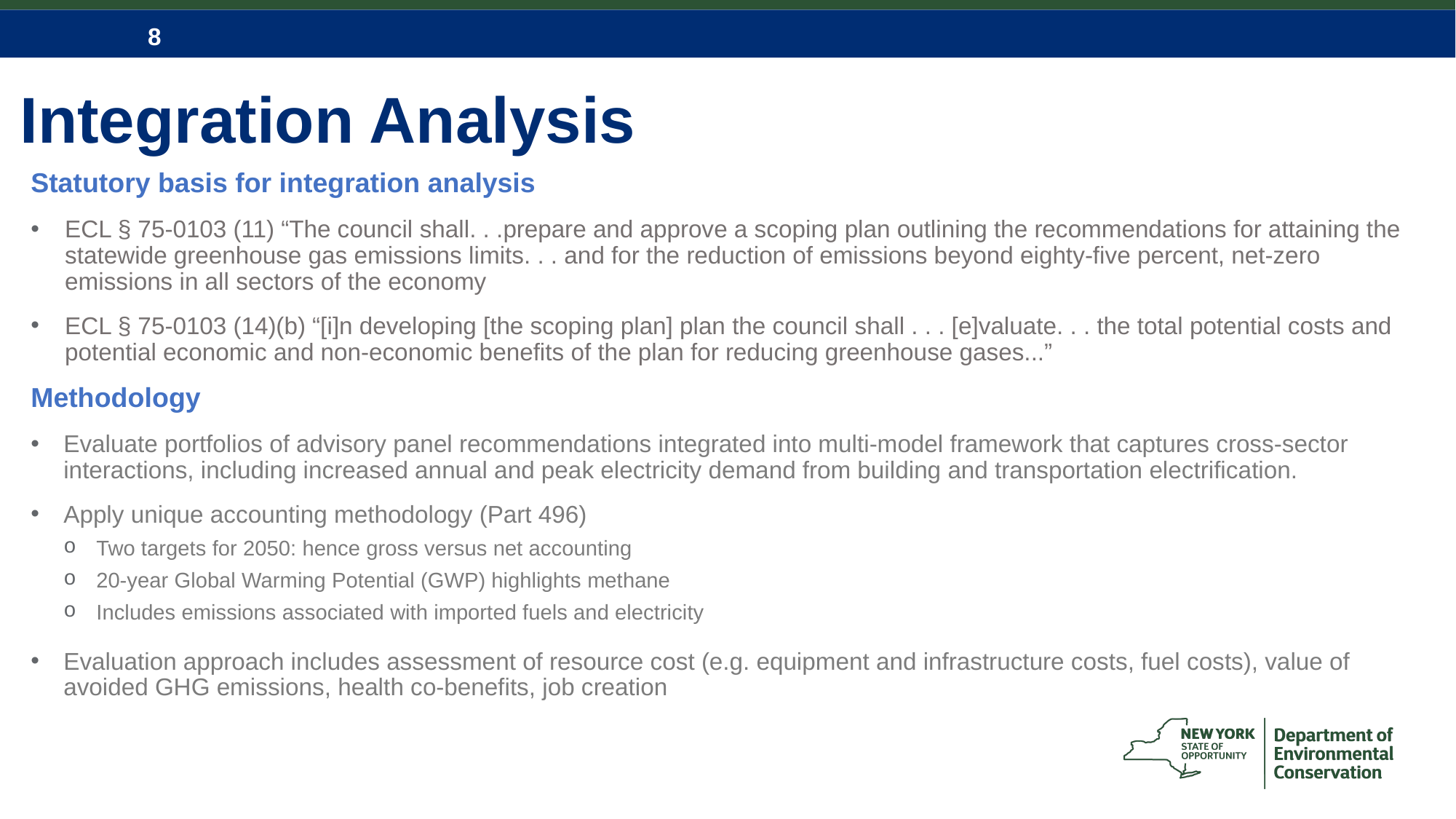

# Integration Analysis
Statutory basis for integration analysis
ECL § 75-0103 (11) “The council shall. . .prepare and approve a scoping plan outlining the recommendations for attaining the statewide greenhouse gas emissions limits. . . and for the reduction of emissions beyond eighty-five percent, net-zero emissions in all sectors of the economy
ECL § 75-0103 (14)(b) “[i]n developing [the scoping plan] plan the council shall . . . [e]valuate. . . the total potential costs and potential economic and non-economic benefits of the plan for reducing greenhouse gases...”
Methodology
Evaluate portfolios of advisory panel recommendations integrated into multi-model framework that captures cross-sector interactions, including increased annual and peak electricity demand from building and transportation electrification.
Apply unique accounting methodology (Part 496)
Two targets for 2050: hence gross versus net accounting
20-year Global Warming Potential (GWP) highlights methane
Includes emissions associated with imported fuels and electricity
Evaluation approach includes assessment of resource cost (e.g. equipment and infrastructure costs, fuel costs), value of avoided GHG emissions, health co-benefits, job creation